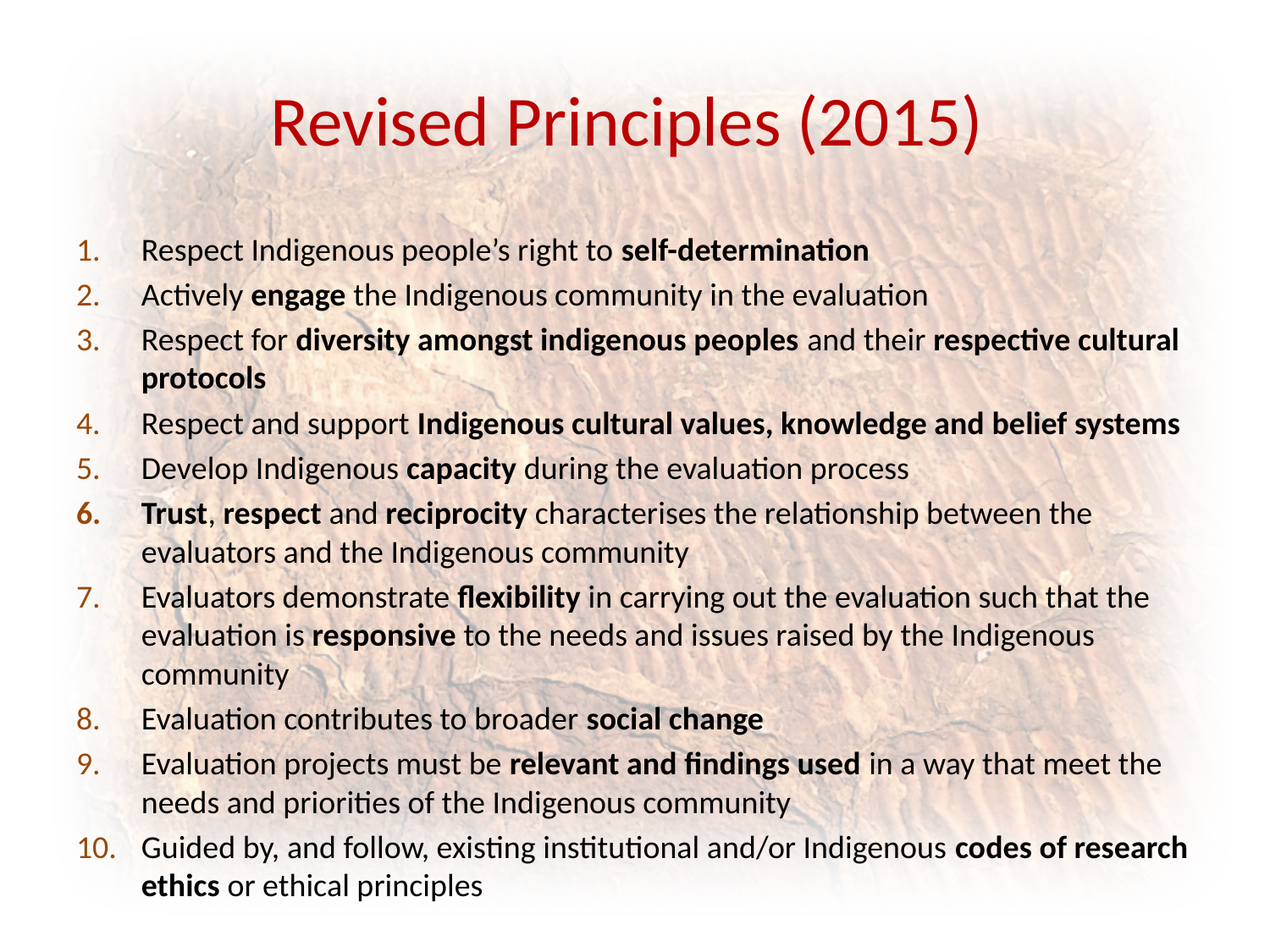

# Revised Principles (2015)
Respect Indigenous people’s right to self-determination
Actively engage the Indigenous community in the evaluation
Respect for diversity amongst indigenous peoples and their respective cultural protocols
Respect and support Indigenous cultural values, knowledge and belief systems
Develop Indigenous capacity during the evaluation process
Trust, respect and reciprocity characterises the relationship between the evaluators and the Indigenous community
Evaluators demonstrate flexibility in carrying out the evaluation such that the evaluation is responsive to the needs and issues raised by the Indigenous community
Evaluation contributes to broader social change
Evaluation projects must be relevant and findings used in a way that meet the needs and priorities of the Indigenous community
Guided by, and follow, existing institutional and/or Indigenous codes of research ethics or ethical principles